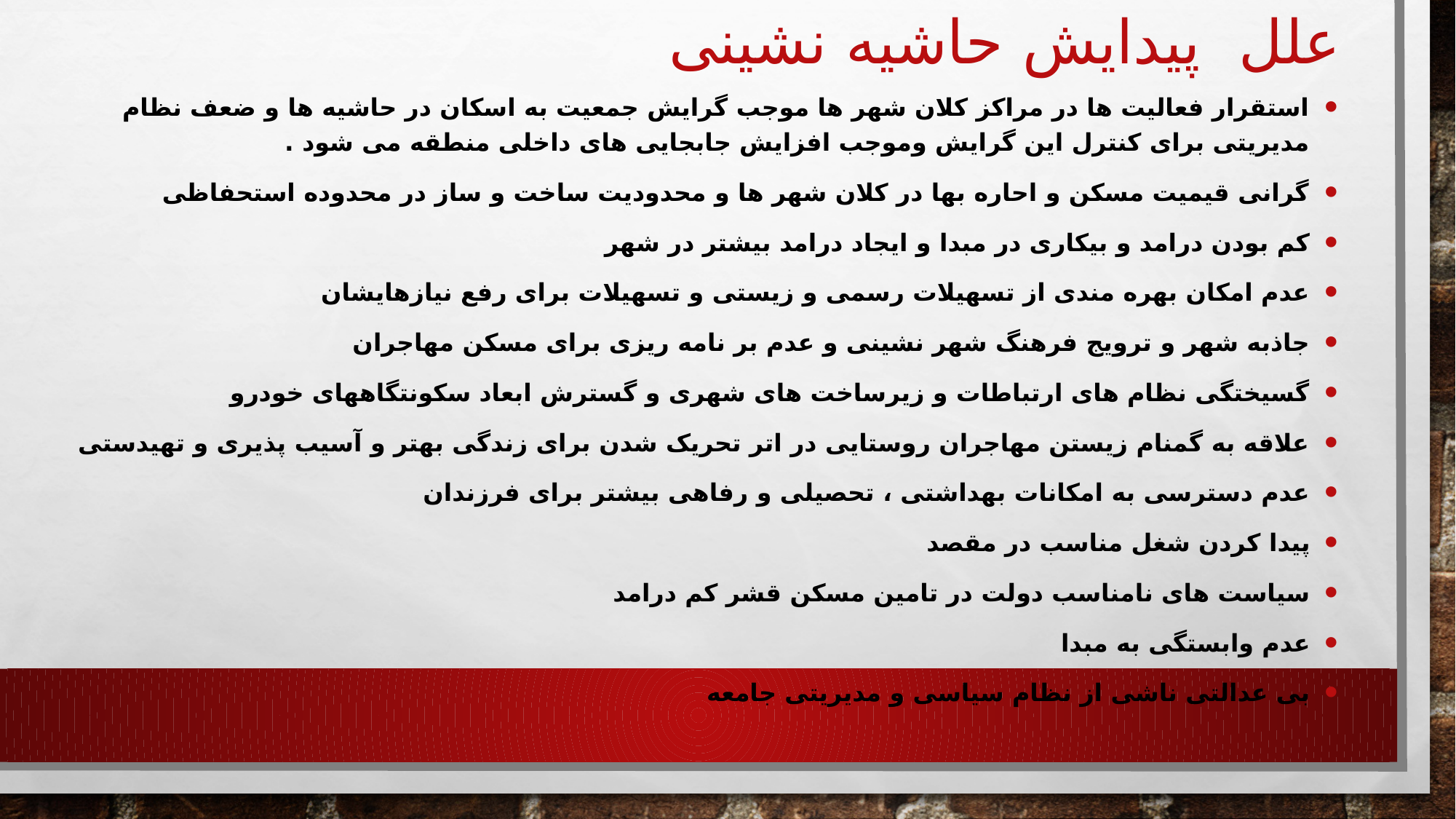

# علل  پیدایش حاشیه نشینی
استقرار فعالیت ها در مراکز کلان شهر ها موجب گرایش جمعیت به اسکان در حاشیه ها و ضعف نظام مدیریتی برای کنترل این گرایش وموجب افزایش جابجایی های داخلی منطقه می شود .
گرانی قیمیت مسکن و احاره بها در کلان شهر ها و محدودیت ساخت و ساز در محدوده استحفاظی
کم بودن درامد و بیکاری در مبدا و ایجاد درامد بیشتر در شهر
عدم امکان بهره مندی از تسهیلات رسمی و زیستی و تسهیلات برای رفع نیازهایشان
جاذبه شهر و ترویج فرهنگ شهر نشینی و عدم بر نامه ریزی برای مسکن مهاجران
گسیختگی نظام های ارتباطات و زیرساخت های شهری و گسترش ابعاد سکونتگاههای خودرو
علاقه به گمنام زیستن مهاجران روستایی در اتر تحریک شدن برای زندگی بهتر و آسیب پذیری و تهیدستی
عدم دسترسی به امکانات بهداشتی ، تحصیلی و رفاهی بیشتر برای فرزندان
پیدا کردن شغل مناسب در مقصد
سیاست های نامناسب دولت در تامین مسکن قشر کم درامد
عدم وابستگی به مبدا
بی عدالتی ناشی از نظام سیاسی و مدیریتی جامعه